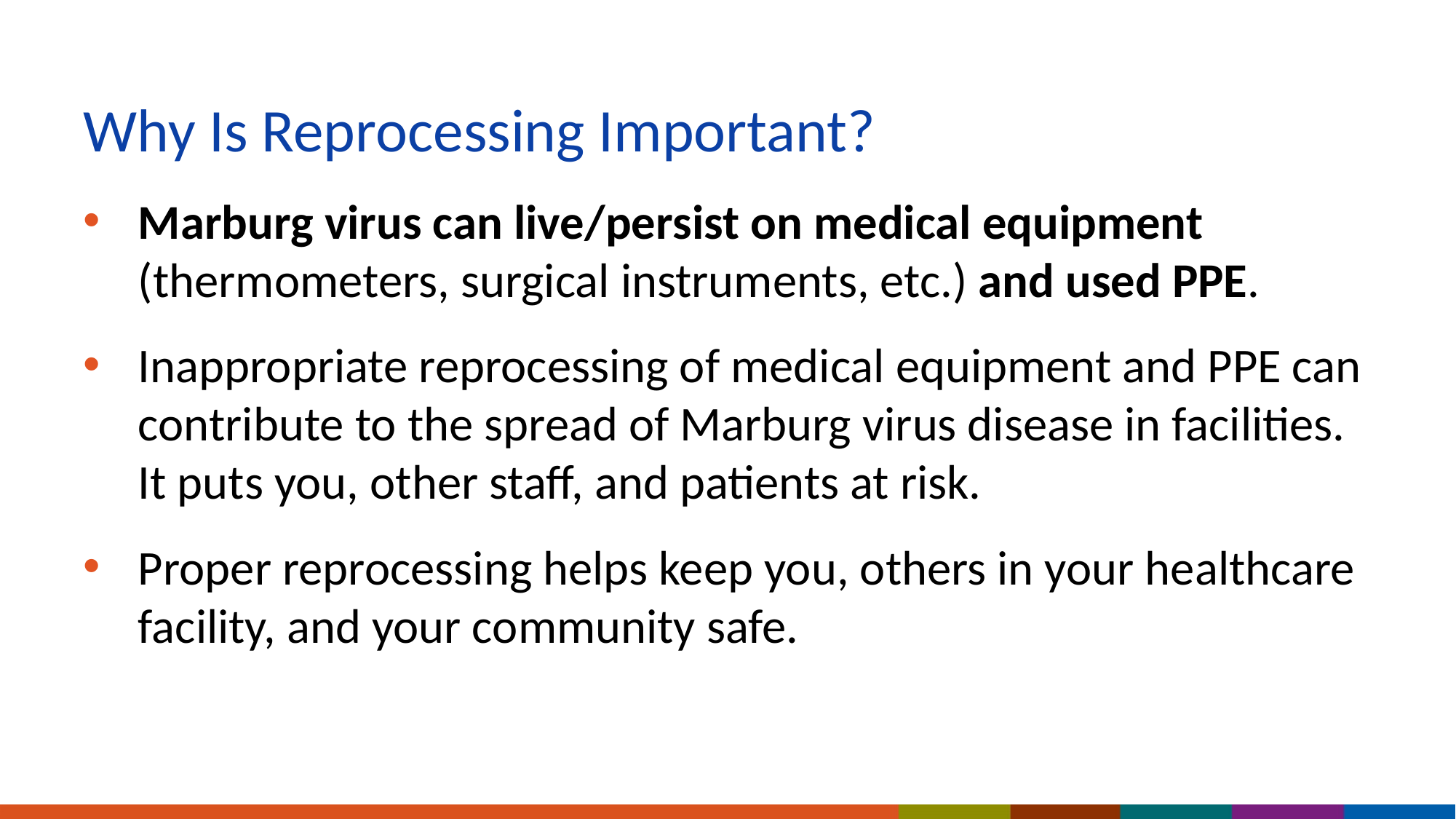

# Why Is Reprocessing Important?
Marburg virus can live/persist on medical equipment (thermometers, surgical instruments, etc.) and used PPE.
Inappropriate reprocessing of medical equipment and PPE can contribute to the spread of Marburg virus disease in facilities. It puts you, other staff, and patients at risk.
Proper reprocessing helps keep you, others in your healthcare facility, and your community safe.